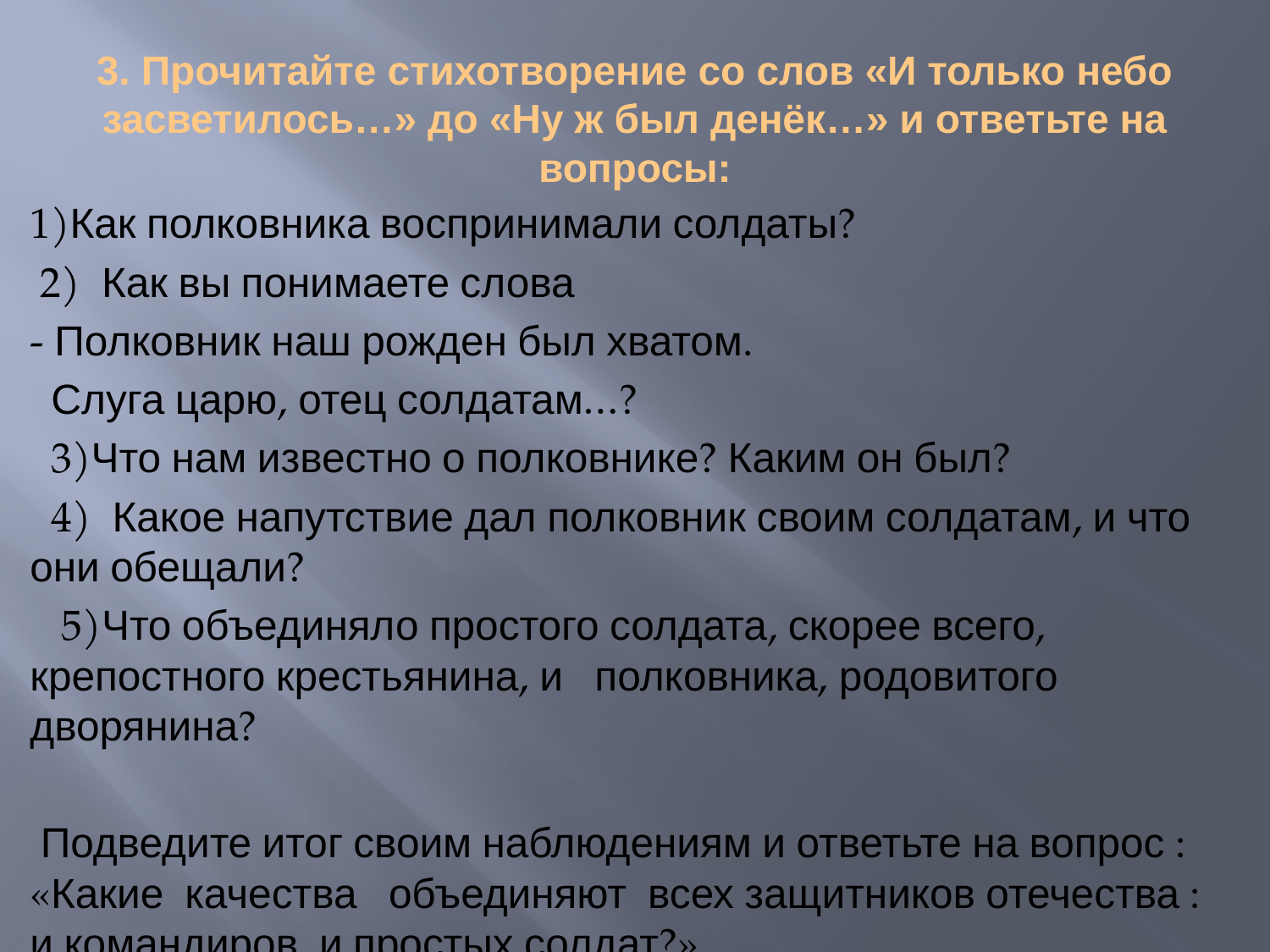

# 3. Прочитайте стихотворение со слов «И только небо засветилось…» до «Ну ж был денёк…» и ответьте на вопросы:
1)Как полковника воспринимали солдаты?
 2)  Как вы понимаете слова
- Полковник наш рожден был хватом.
  Слуга царю, отец солдатам…?
  3)Что нам известно о полковнике? Каким он был?
  4)  Какое напутствие дал полковник своим солдатам, и что они обещали?
   5)Что объединяло простого солдата, скорее всего, крепостного крестьянина, и   полковника, родовитого дворянина?

 Подведите итог своим наблюдениям и ответьте на вопрос :  «Какие  качества   объединяют  всех защитников отечества : и командиров, и простых солдат?»